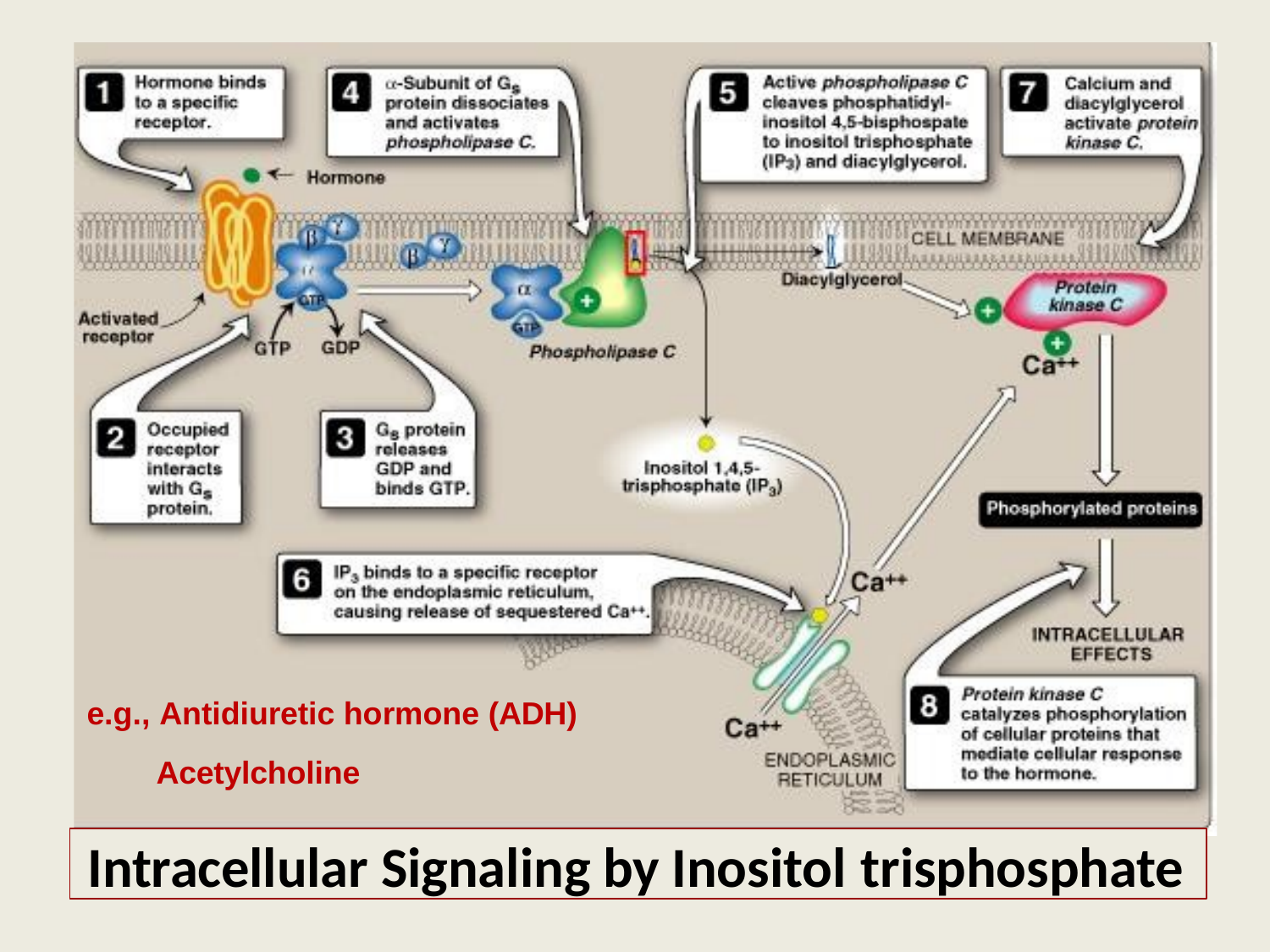

e.g., Antidiuretic hormone (ADH)
Acetylcholine
Intracellular Signaling by Inositol trisphosphate